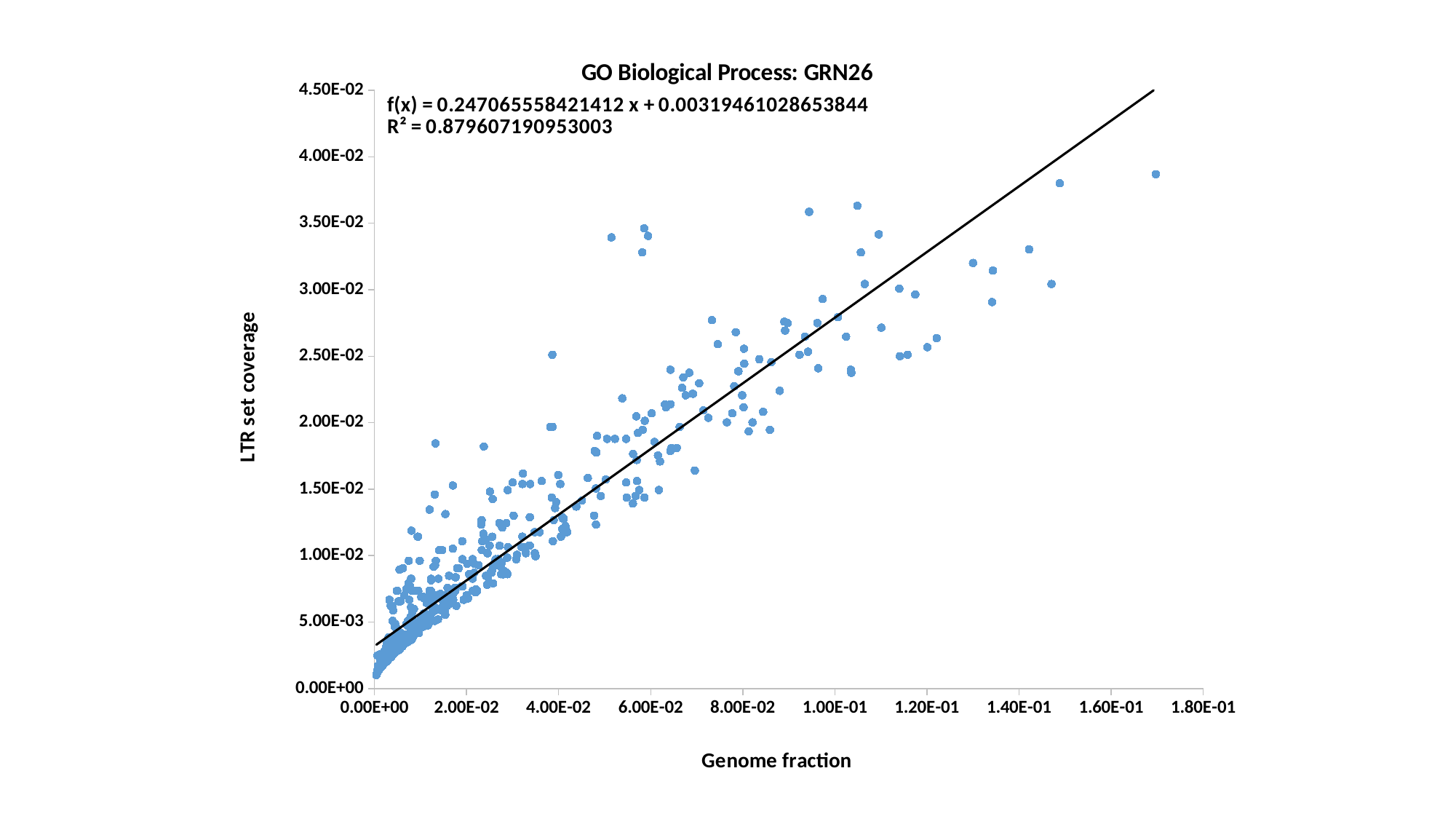

### Chart: GO Biological Process: GRN26

| Category | LTR fraction |
|---|---|